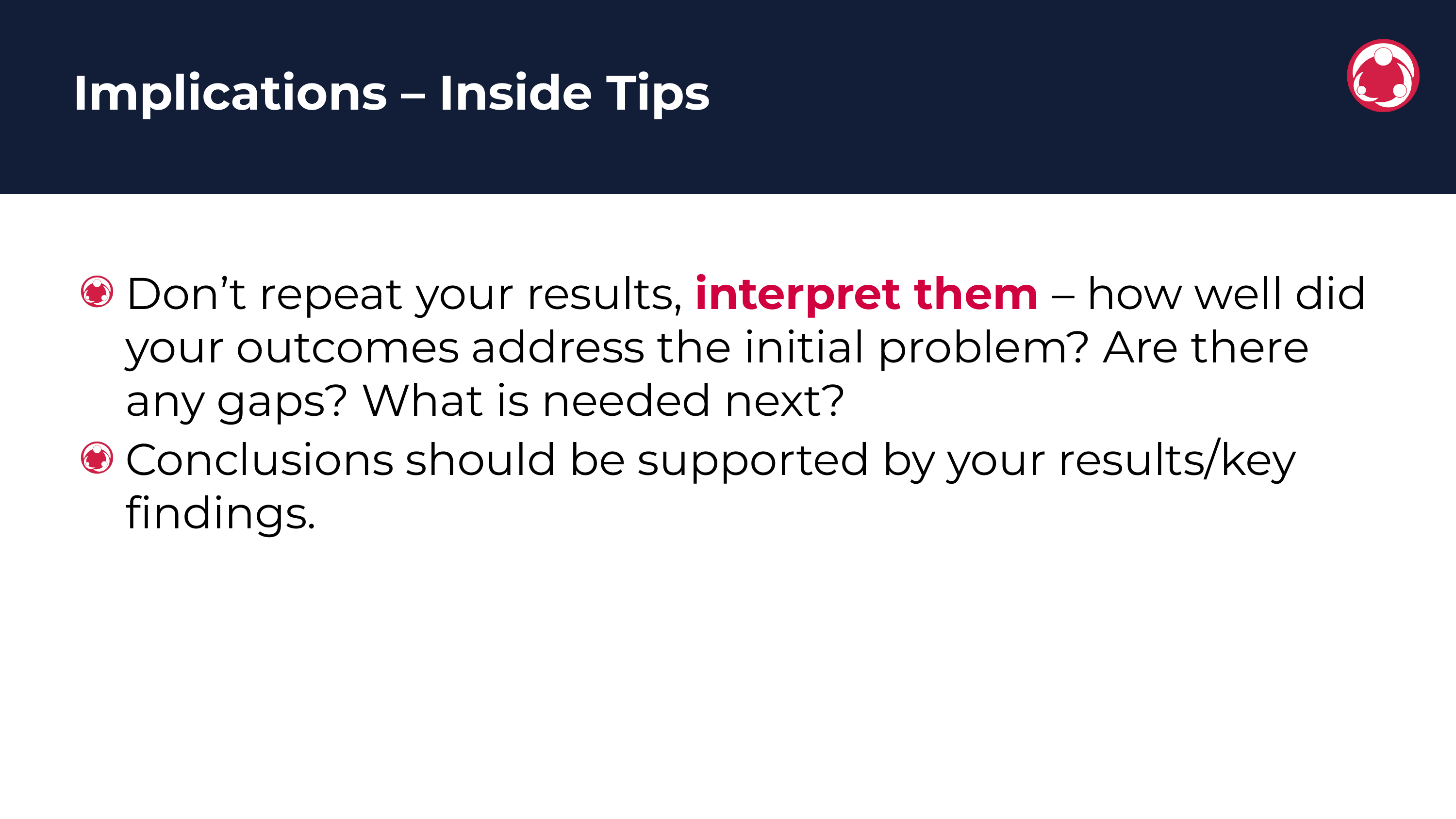

Implications – Inside Tips
Don’t repeat your results, interpret them – how well did your outcomes address the initial problem? Are there any gaps? What is needed next?
Conclusions should be supported by your results/key findings.